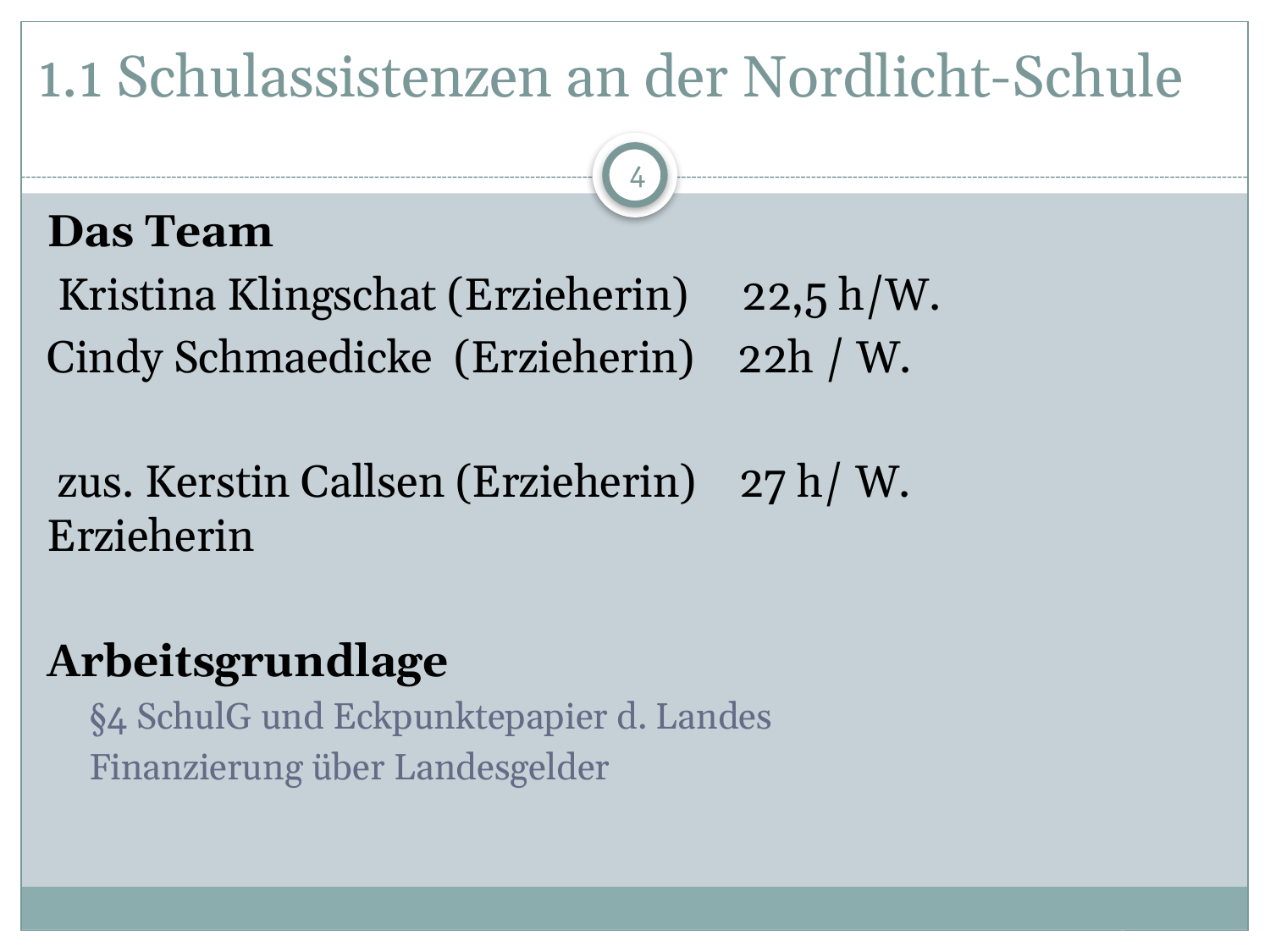

# 1.1 Schulassistenzen an der Nordlicht-Schule
4
Das Team
	 Kristina Klingschat (Erzieherin)     22,5 h/W.
	Cindy Schmaedicke  (Erzieherin)    22h / W.

	 zus. Kerstin Callsen (Erzieherin)    27 h/ W. 	Erzieherin

Arbeitsgrundlage
	§4 SchulG und Eckpunktepapier d. Landes
	Finanzierung über Landesgelder

Dezember 2017